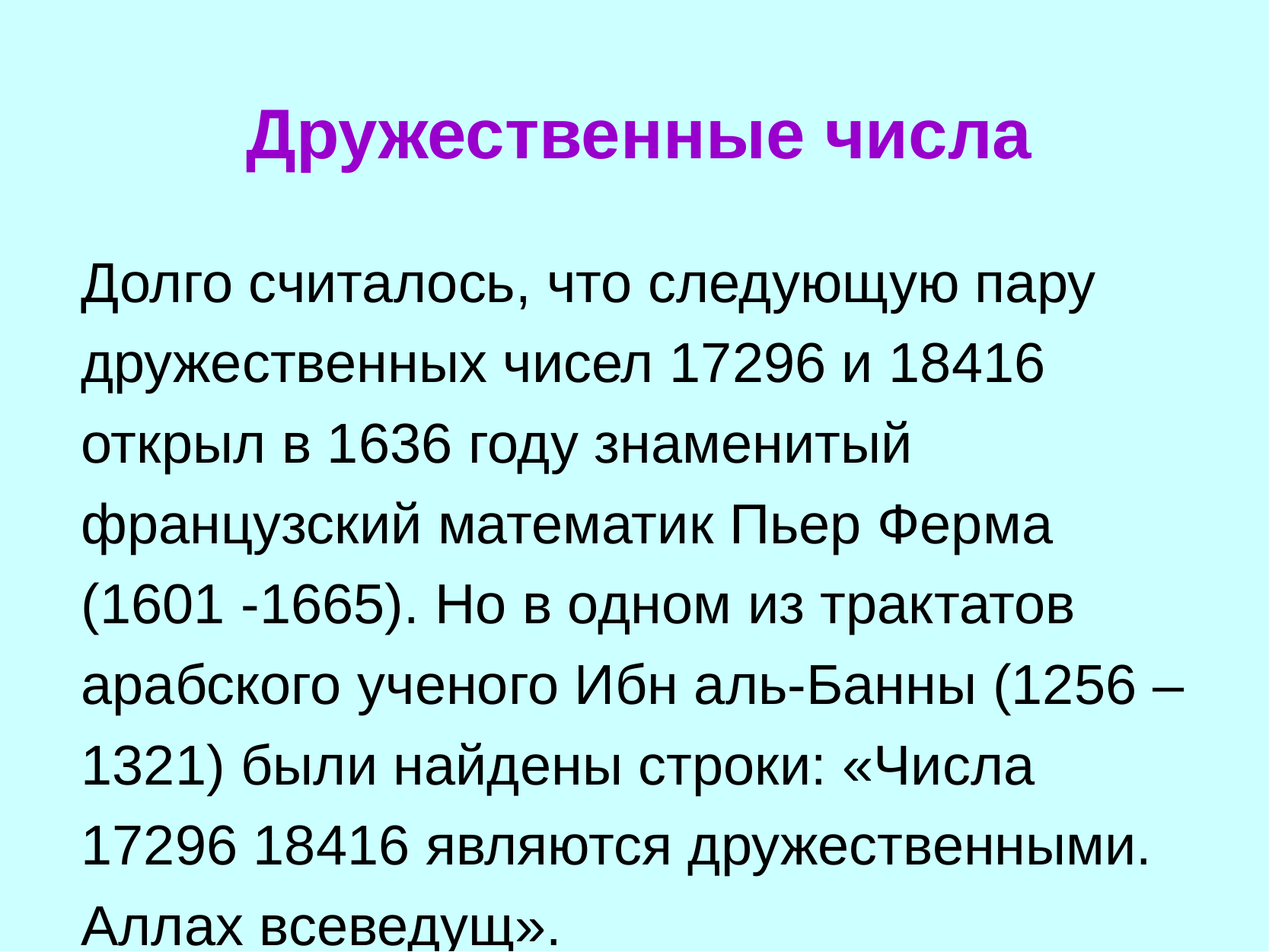

# Дружественные числа
Долго считалось, что следующую пару дружественных чисел 17296 и 18416 открыл в 1636 году знаменитый французский математик Пьер Ферма (1601 -1665). Но в одном из трактатов арабского ученого Ибн аль-Банны (1256 – 1321) были найдены строки: «Числа 17296 18416 являются дружественными. Аллах всеведущ».